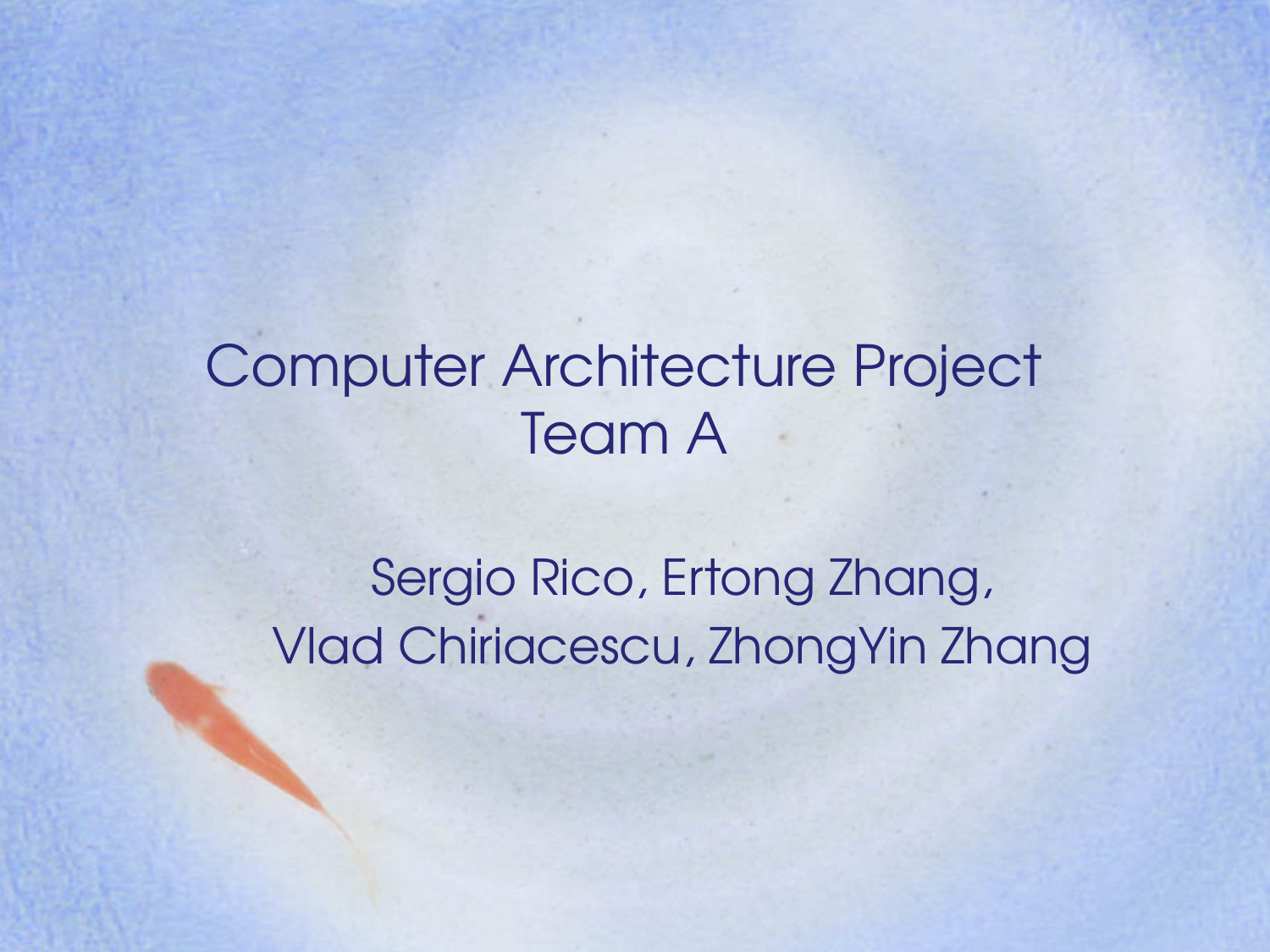

# Computer Architecture Project Team A
Sergio Rico, Ertong Zhang,
Vlad Chiriacescu, ZhongYin Zhang